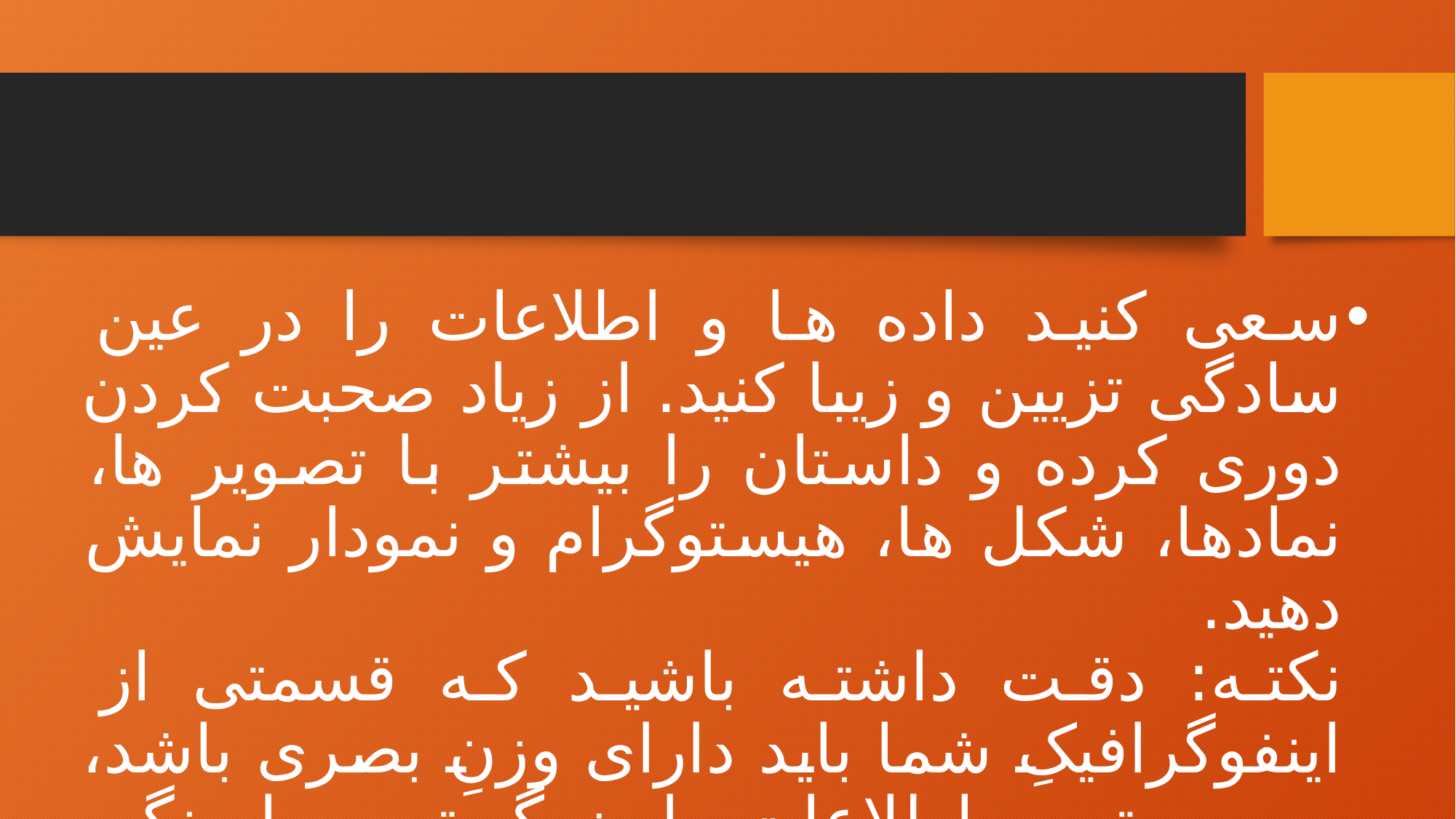

سعی کنید داده ها و اطلاعات را در عین سادگی تزیین و زیبا کنید. از زیاد صحبت کردن دوری کرده و داستان را بیشتر با تصویر ها، نمادها، شکل ها، هیستوگرام و نمودار نمایش دهید.
نکته: دقت داشته باشید که قسمتی از اینفوگرافیکِ شما باید دارای وزنِ بصری باشد، و مهم ترین اطلاعات را بزرگ تر و با رنگی خاص، طوری که در ذهن مخاطب بماند نشان بدهد.